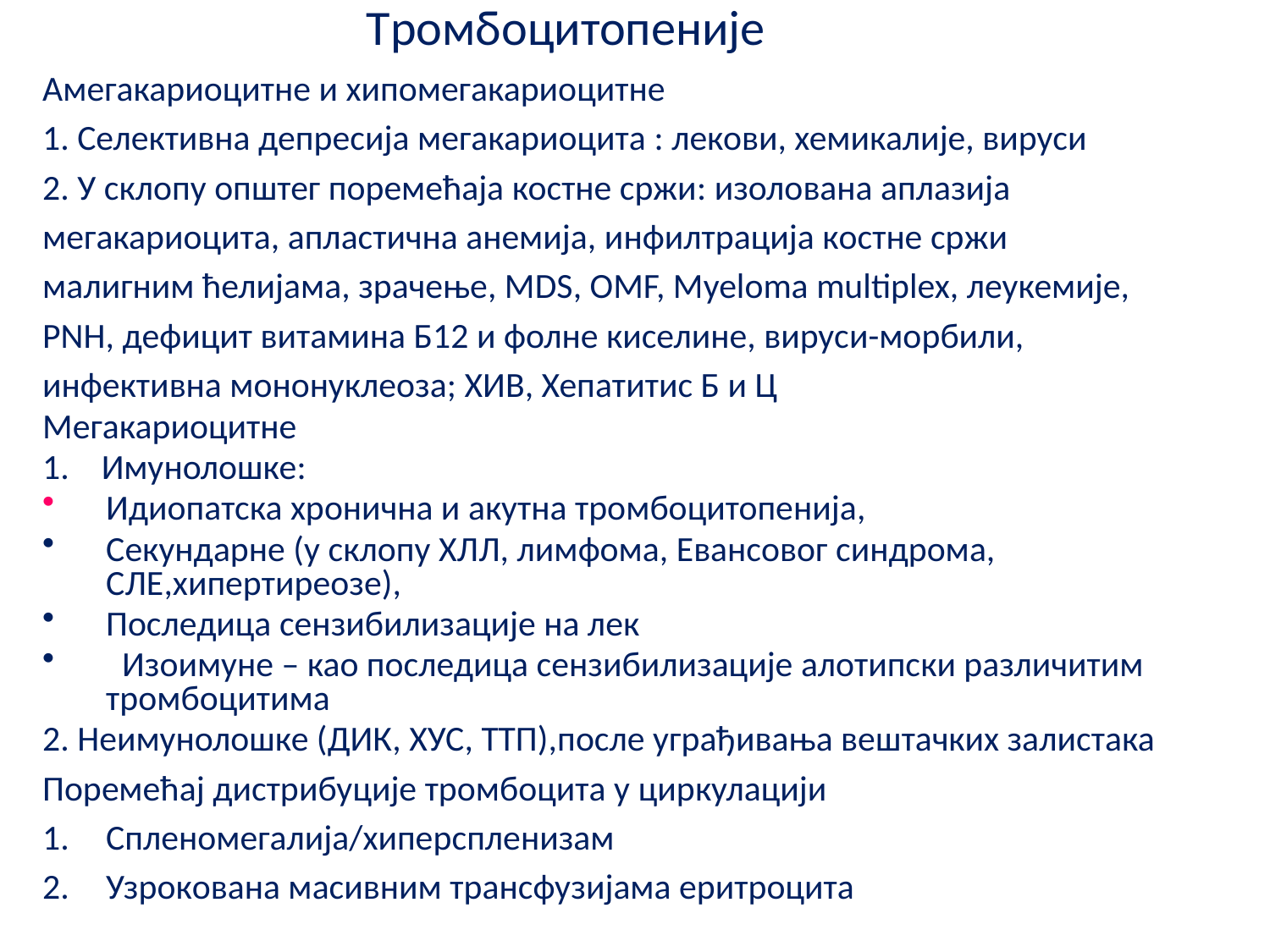

# Тромбоцитопеније
Амегакариоцитне и хипомегакариоцитне
1. Селективна депресија мегакариоцита : лекови, хемикалије, вируси
2. У склопу општег поремећаја костне сржи: изолована аплазија
мегакариоцита, апластична анемија, инфилтрација костне сржи
малигним ћелијама, зрачење, MDS, OMF, Myeloma multiplex, леукемије,
PNH, дефицит витамина Б12 и фолне киселине, вируси-морбили,
инфективна мононуклеоза; ХИВ, Хепатитис Б и Ц
Мегакариоцитне
1.    Имунолошке:
Идиопатска хронична и акутна тромбоцитопенија,
Секундарне (у склопу ХЛЛ, лимфома, Евансовог синдрома,        СЛЕ,хипертиреозе),
Последица сензибилизације на лек
  Изоимуне – као последица сензибилизације алотипски различитим      тромбоцитима
2. Неимунолошке (ДИК, ХУС, ТТП),после уграђивања вештачких залистака
Поремећај дистрибуције тромбоцита у циркулацији
Спленомегалија/хиперспленизам
Узрокoванa масивним трансфузијамa еритроцита